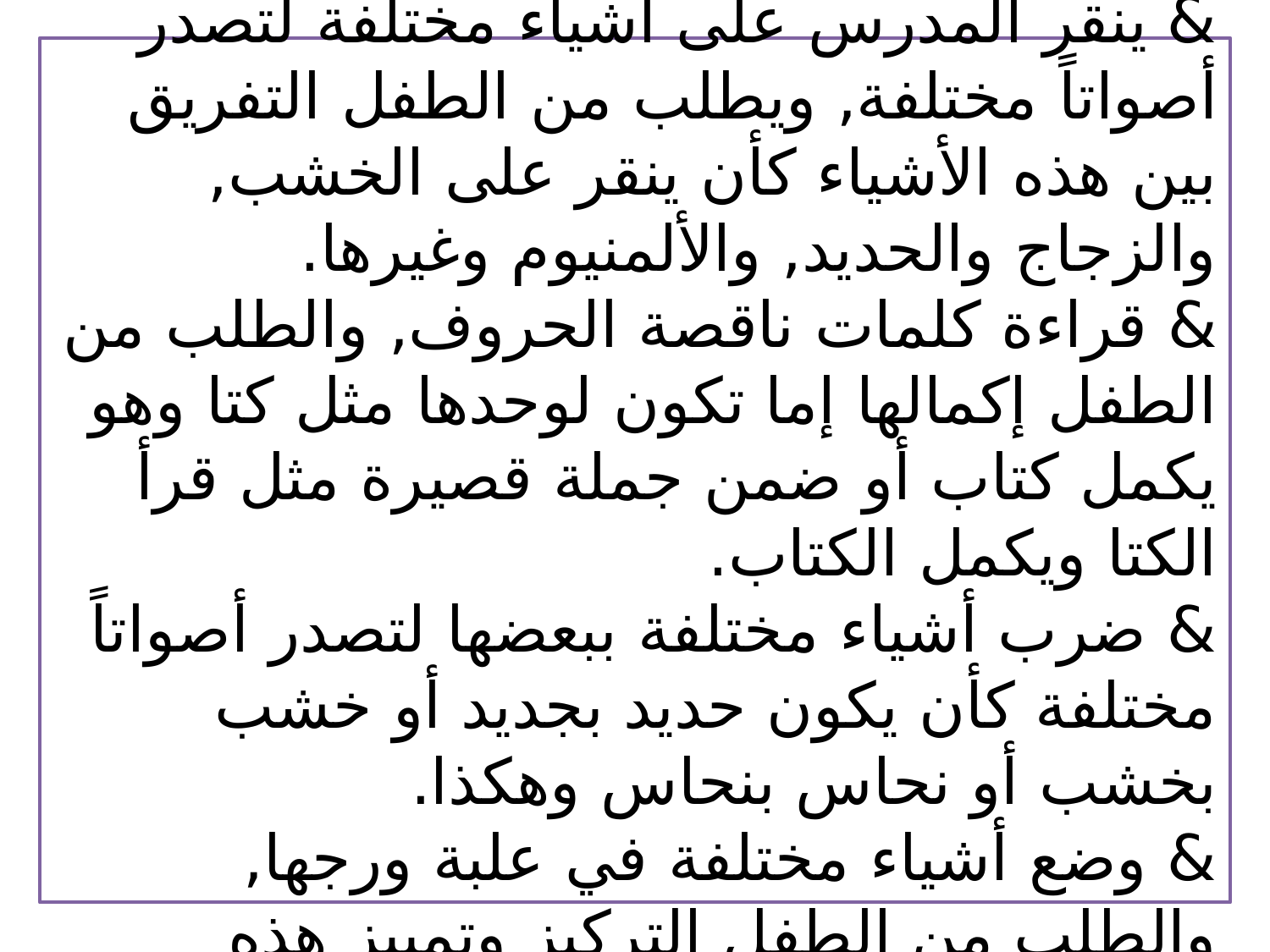

# التركيز السمعي: & ينقر المدرس على أشياء مختلفة لتصدر أصواتاً مختلفة, ويطلب من الطفل التفريق بين هذه الأشياء كأن ينقر على الخشب, والزجاج والحديد, والألمنيوم وغيرها. & قراءة كلمات ناقصة الحروف, والطلب من الطفل إكمالها إما تكون لوحدها مثل كتا وهو يكمل كتاب أو ضمن جملة قصيرة مثل قرأ الكتا ويكمل الكتاب. & ضرب أشياء مختلفة ببعضها لتصدر أصواتاً مختلفة كأن يكون حديد بجديد أو خشب بخشب أو نحاس بنحاس وهكذا. & وضع أشياء مختلفة في علبة ورجها, والطلب من الطفل التركيز وتمييز هذه الأصوات مثل:نقود, حبوب وغيرها.